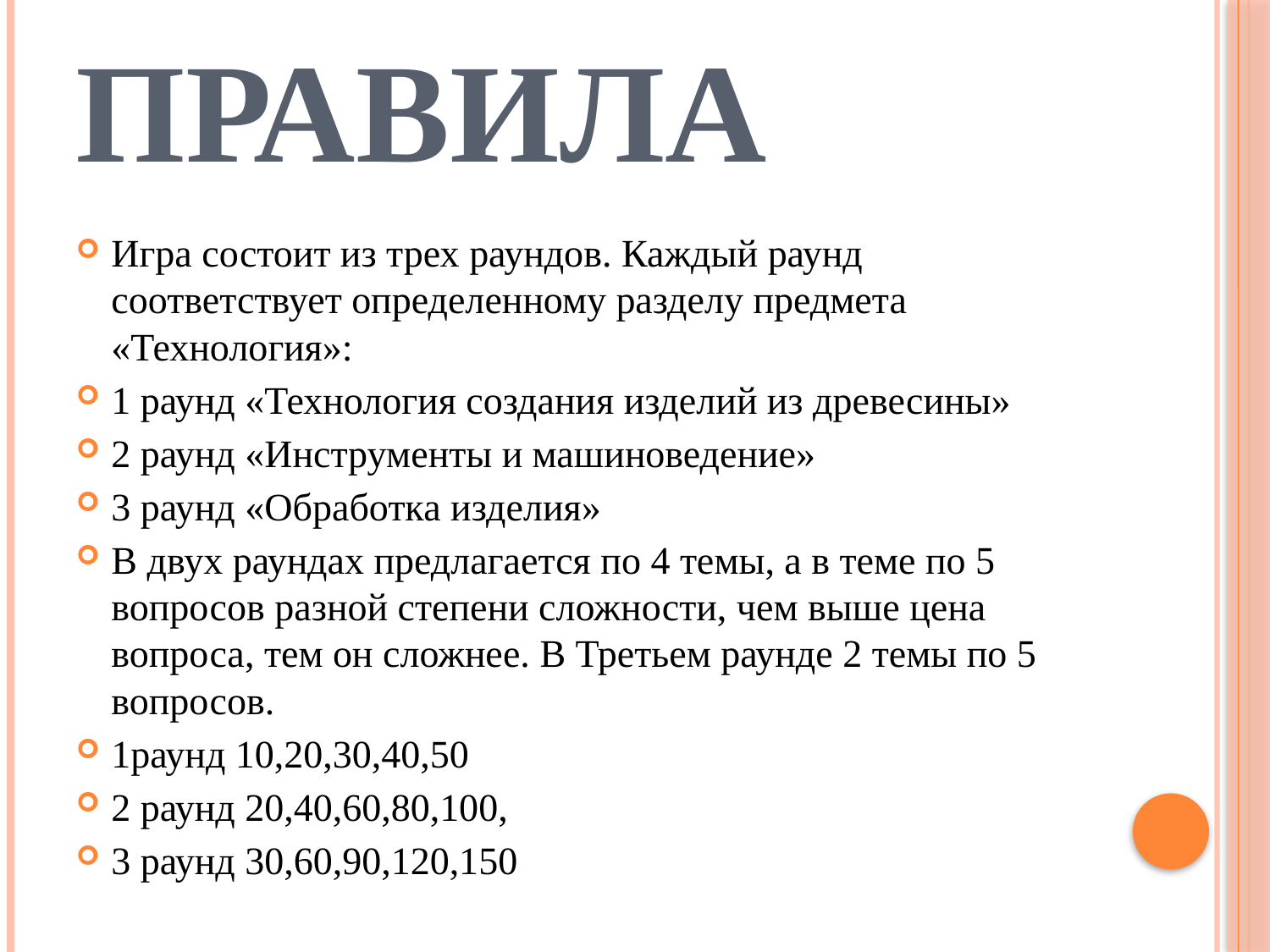

# Правила
Игра состоит из трех раундов. Каждый раунд соответствует определенному разделу предмета «Технология»:
1 раунд «Технология создания изделий из древесины»
2 раунд «Инструменты и машиноведение»
3 раунд «Обработка изделия»
В двух раундах предлагается по 4 темы, а в теме по 5 вопросов разной степени сложности, чем выше цена вопроса, тем он сложнее. В Третьем раунде 2 темы по 5 вопросов.
1раунд 10,20,30,40,50
2 раунд 20,40,60,80,100,
3 раунд 30,60,90,120,150